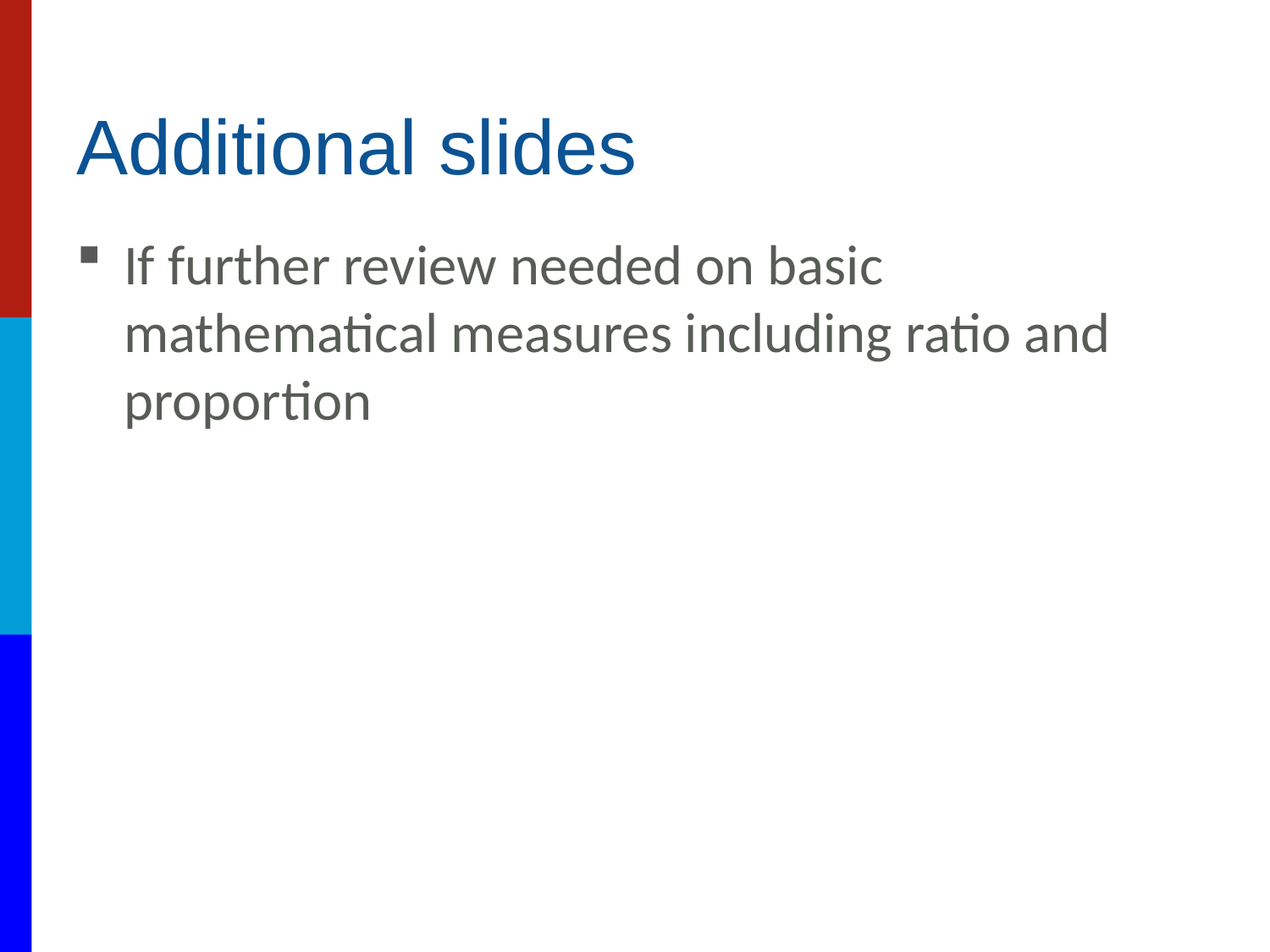

# Additional slides
If further review needed on basic mathematical measures including ratio and proportion